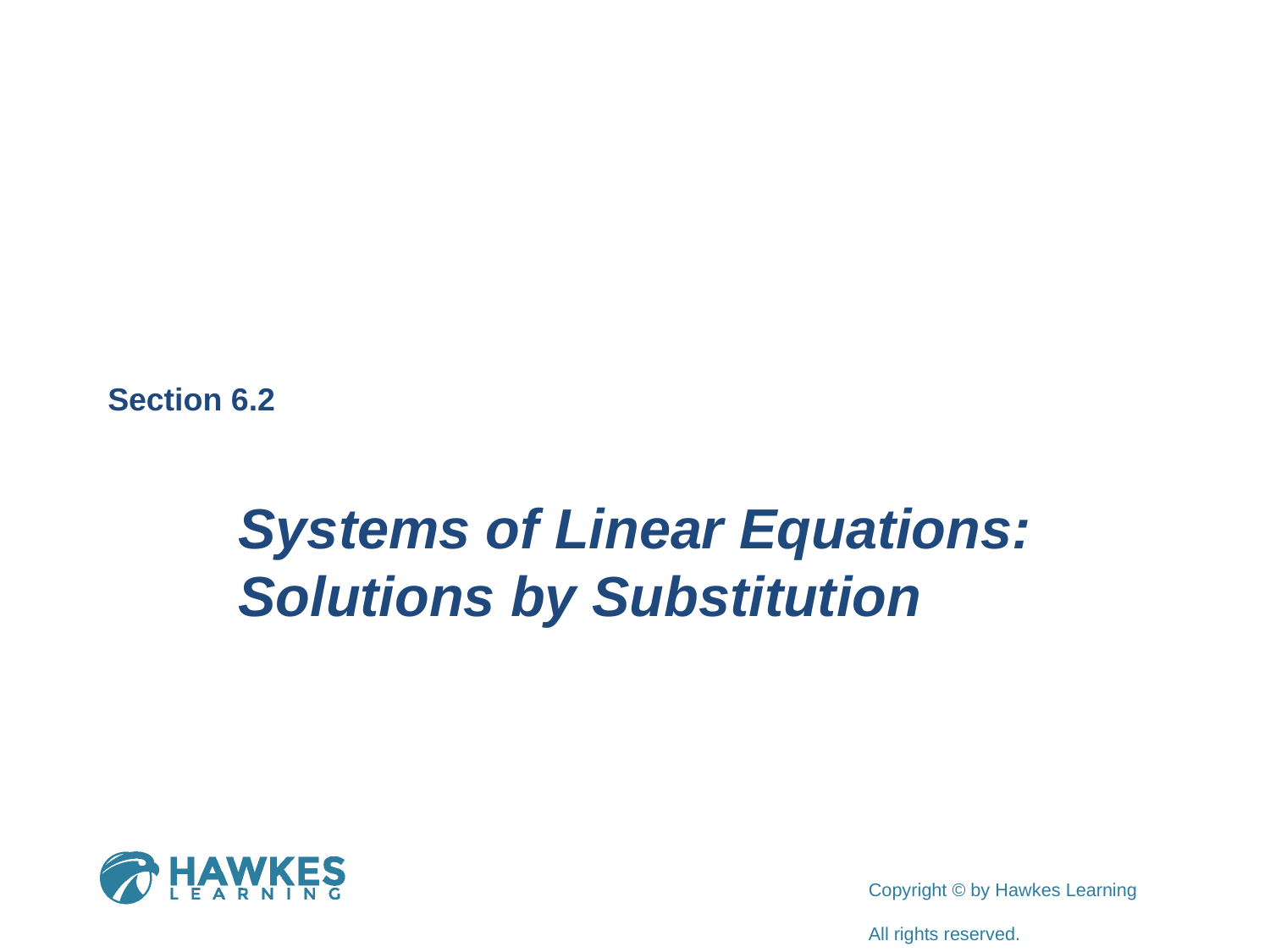

Section 6.2
Systems of Linear Equations: Solutions by Substitution